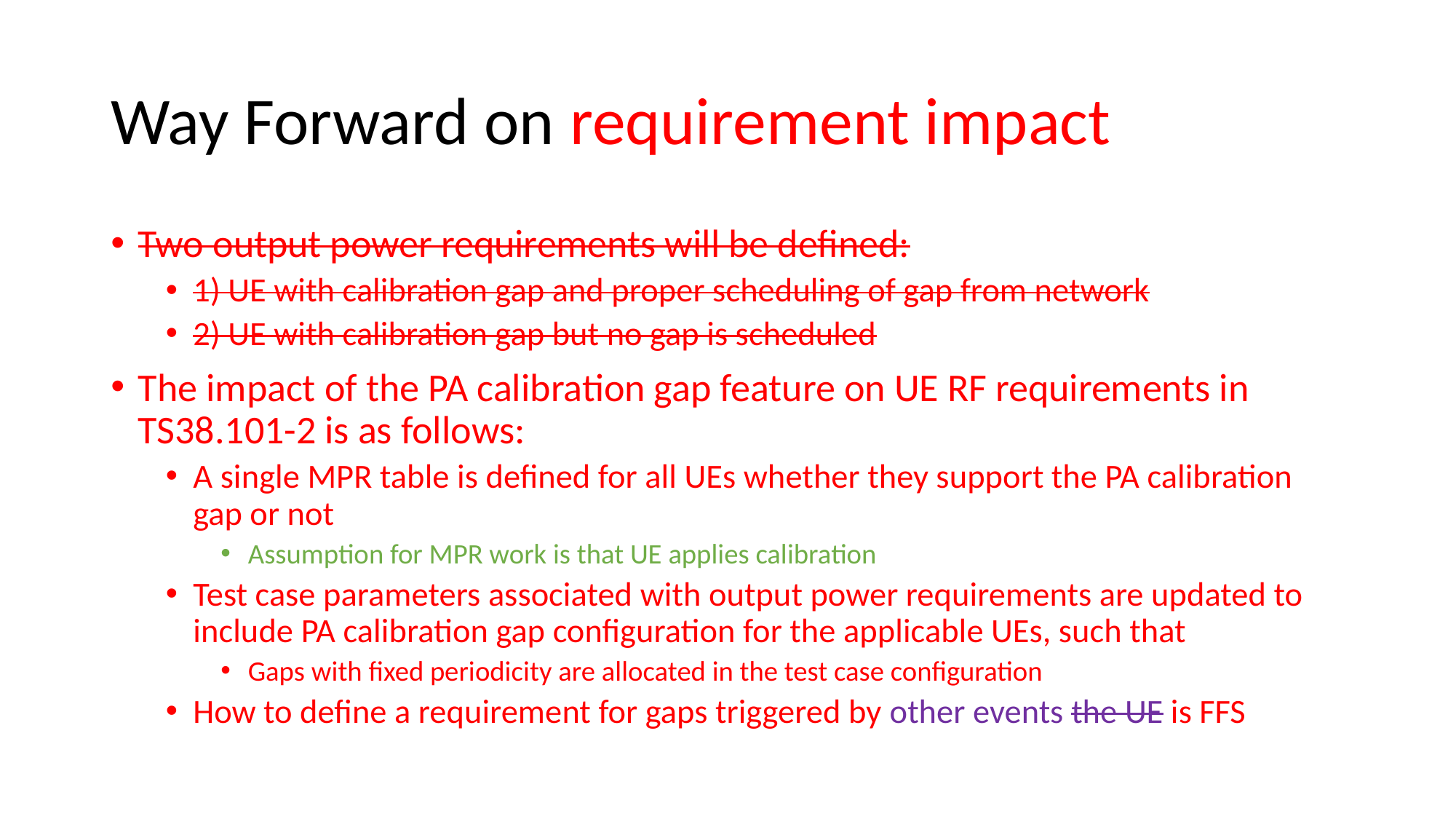

# Way Forward on requirement impact
Two output power requirements will be defined:
1) UE with calibration gap and proper scheduling of gap from network
2) UE with calibration gap but no gap is scheduled
The impact of the PA calibration gap feature on UE RF requirements in TS38.101-2 is as follows:
A single MPR table is defined for all UEs whether they support the PA calibration gap or not
Assumption for MPR work is that UE applies calibration
Test case parameters associated with output power requirements are updated to include PA calibration gap configuration for the applicable UEs, such that
Gaps with fixed periodicity are allocated in the test case configuration
How to define a requirement for gaps triggered by other events the UE is FFS